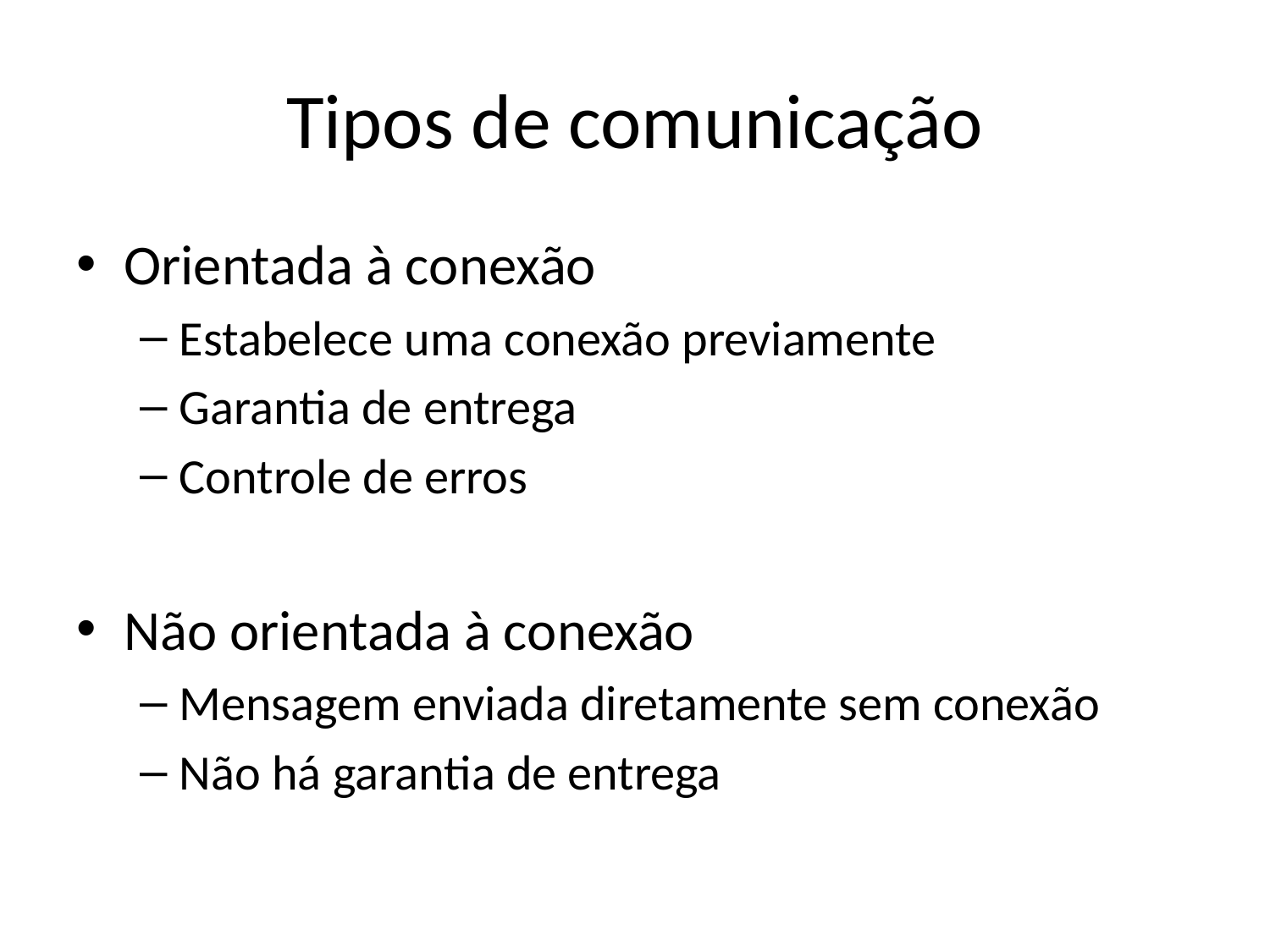

# Tipos de comunicação
Orientada à conexão
Estabelece uma conexão previamente
Garantia de entrega
Controle de erros

Não orientada à conexão
Mensagem enviada diretamente sem conexão
Não há garantia de entrega